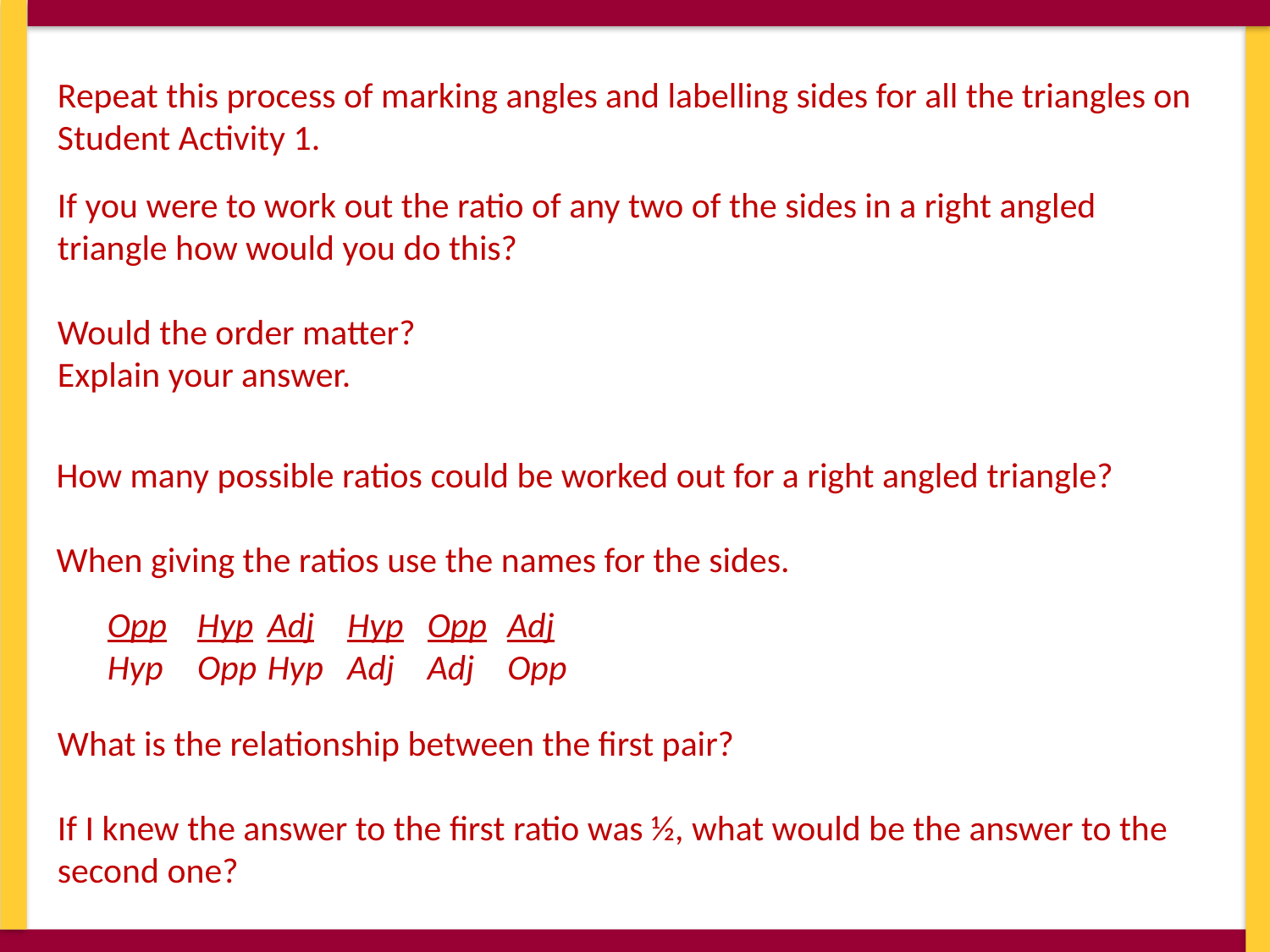

Repeat this process of marking angles and labelling sides for all the triangles on Student Activity 1.
If you were to work out the ratio of any two of the sides in a right angled triangle how would you do this?

Would the order matter?
Explain your answer.
How many possible ratios could be worked out for a right angled triangle?

When giving the ratios use the names for the sides.
Opp
Hyp
Adj
Opp
Hyp
Opp
Adj
Hyp
Hyp
Adj
Opp
Adj
What is the relationship between the first pair?

If I knew the answer to the first ratio was ½, what would be the answer to the second one?